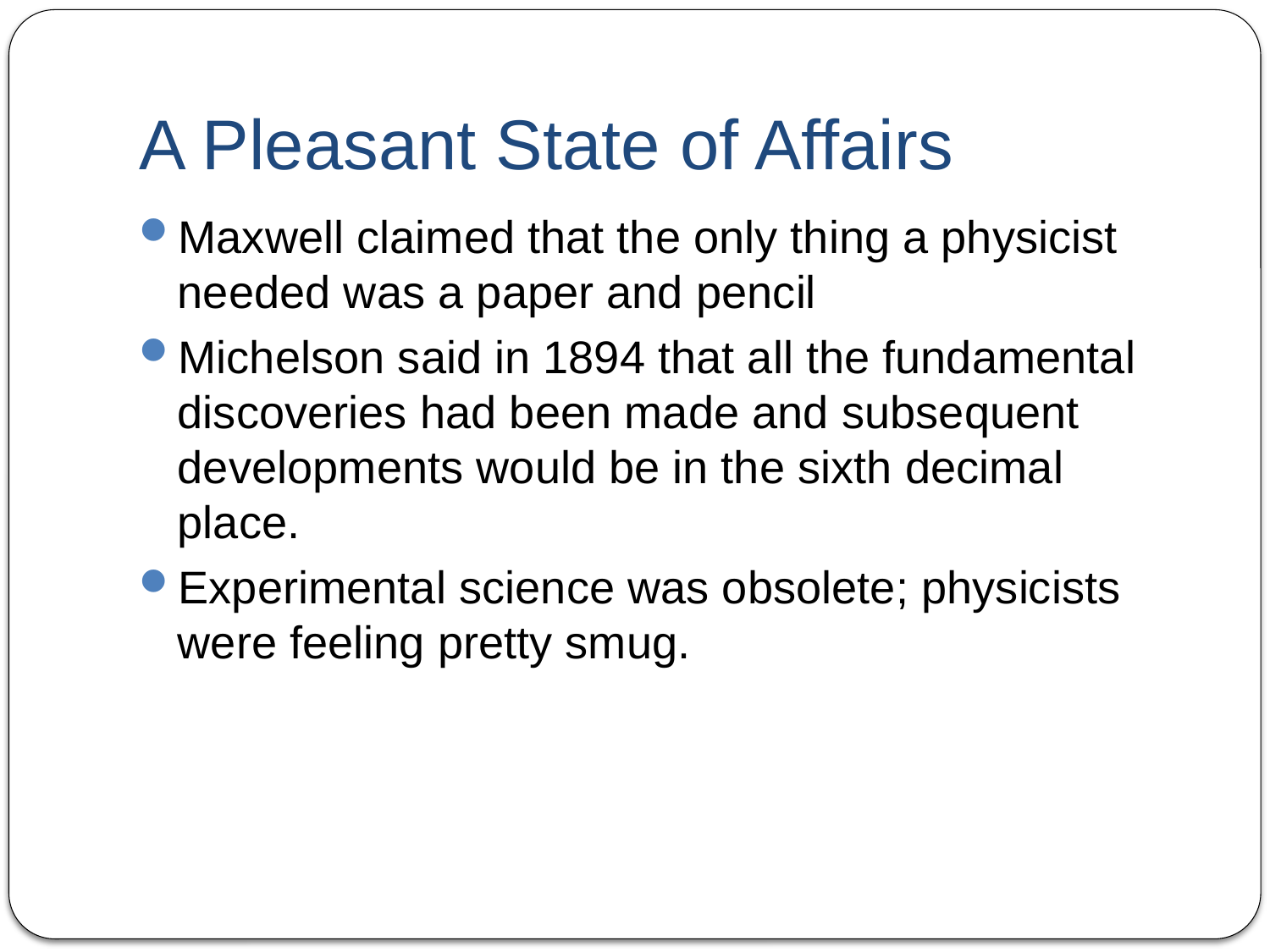

# A Pleasant State of Affairs
Maxwell claimed that the only thing a physicist needed was a paper and pencil
Michelson said in 1894 that all the fundamental discoveries had been made and subsequent developments would be in the sixth decimal place.
Experimental science was obsolete; physicists were feeling pretty smug.